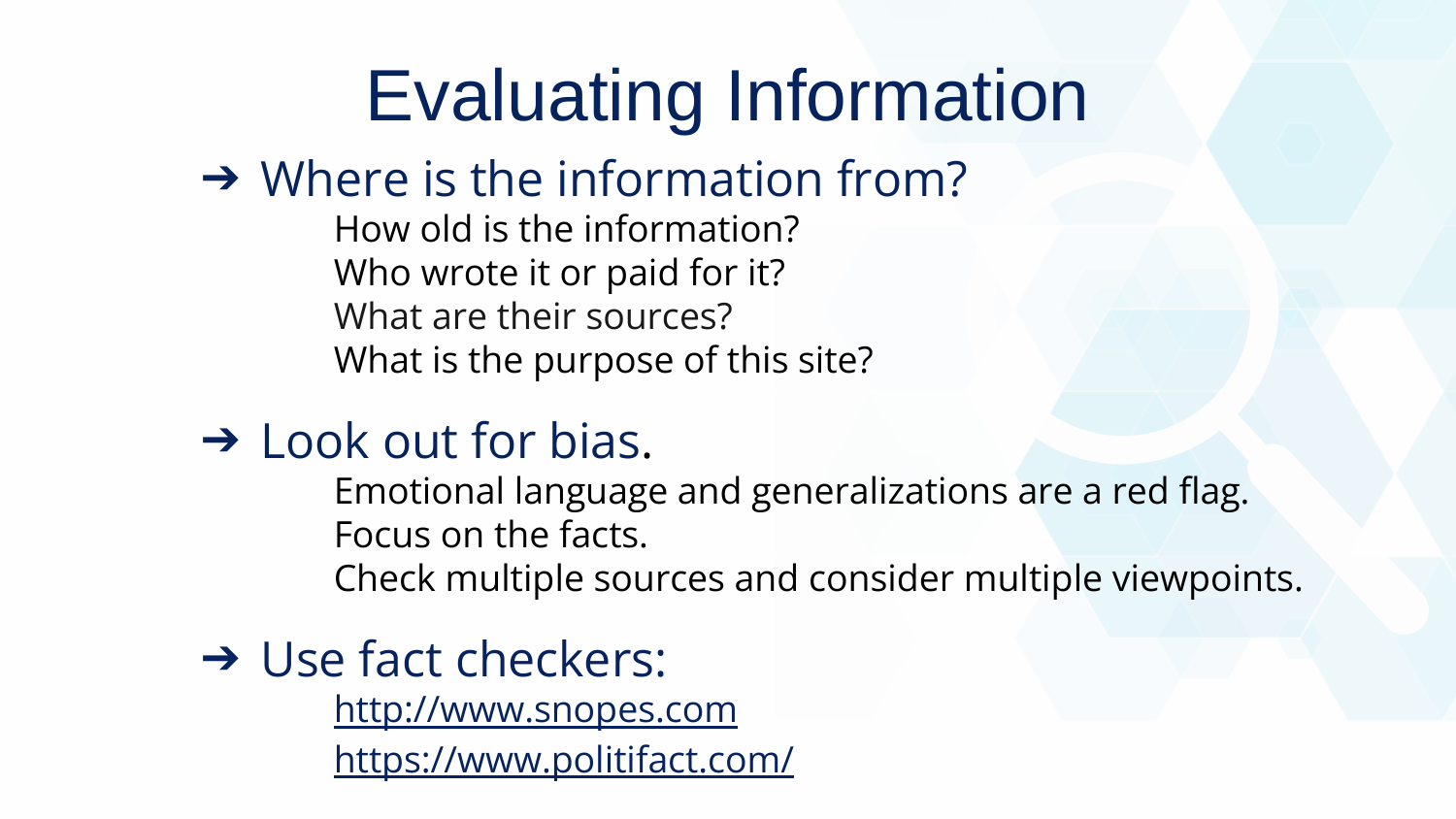

Evaluating Information
Where is the information from?
How old is the information?
Who wrote it or paid for it?
What are their sources?
What is the purpose of this site?
Look out for bias.
Emotional language and generalizations are a red flag.
Focus on the facts.
Check multiple sources and consider multiple viewpoints.
Use fact checkers:
http://www.snopes.com
https://www.politifact.com/